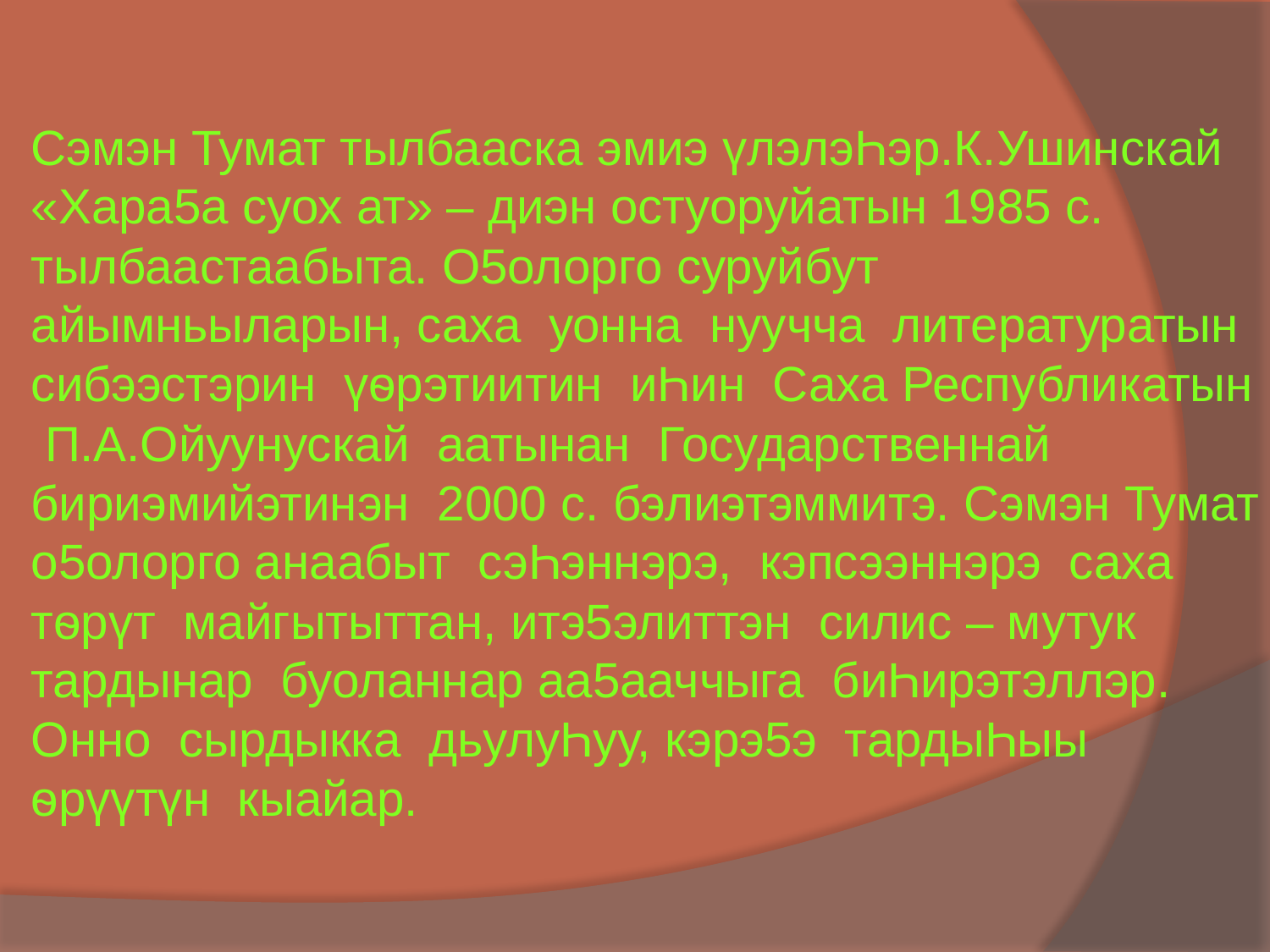

# Сэмэн Тумат тылбааска эмиэ үлэлэҺэр.К.Ушинскай «Хара5а суох ат» – диэн остуоруйатын 1985 с. тылбаастаабыта. О5олорго суруйбут айымньыларын, саха  уонна  нуучча  литературатын сибээстэрин  үѳрэтиитин  иҺин  Саха Республикатын  П.А.Ойуунускай  аатынан  Государственнай бириэмийэтинэн  2000 с. бэлиэтэммитэ. Сэмэн Тумат о5олорго анаабыт  сэҺэннэрэ,  кэпсээннэрэ  саха тѳрүт  майгытыттан, итэ5элиттэн  силис – мутук тардынар  буоланнар аа5ааччыга  биҺирэтэллэр. Онно  сырдыкка  дьулуҺуу, кэрэ5э  тардыҺыы ѳрүүтүн  кыайар.